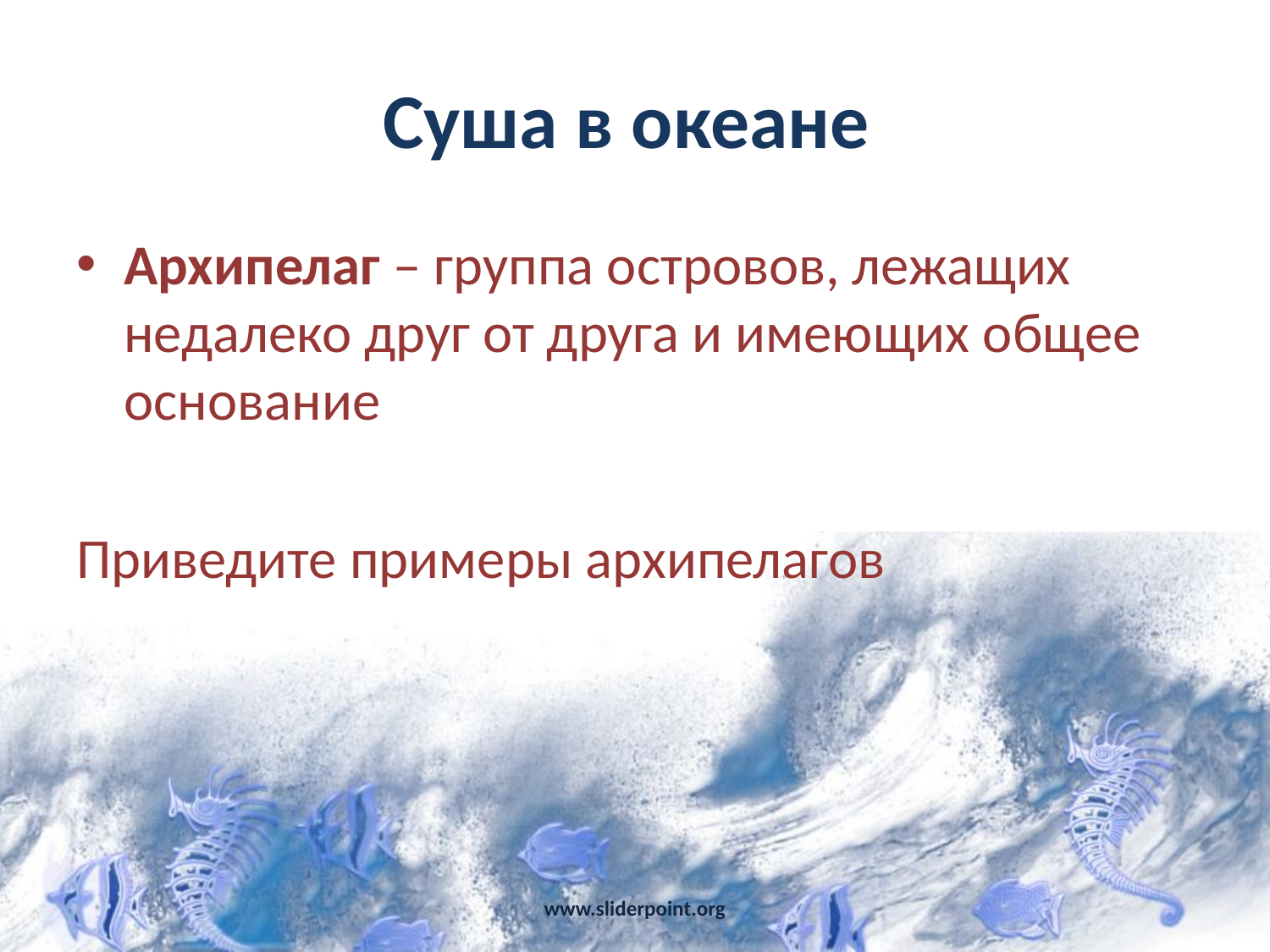

# Суша в океане
Архипелаг – группа островов, лежащих недалеко друг от друга и имеющих общее основание

Приведите примеры архипелагов
www.sliderpoint.org